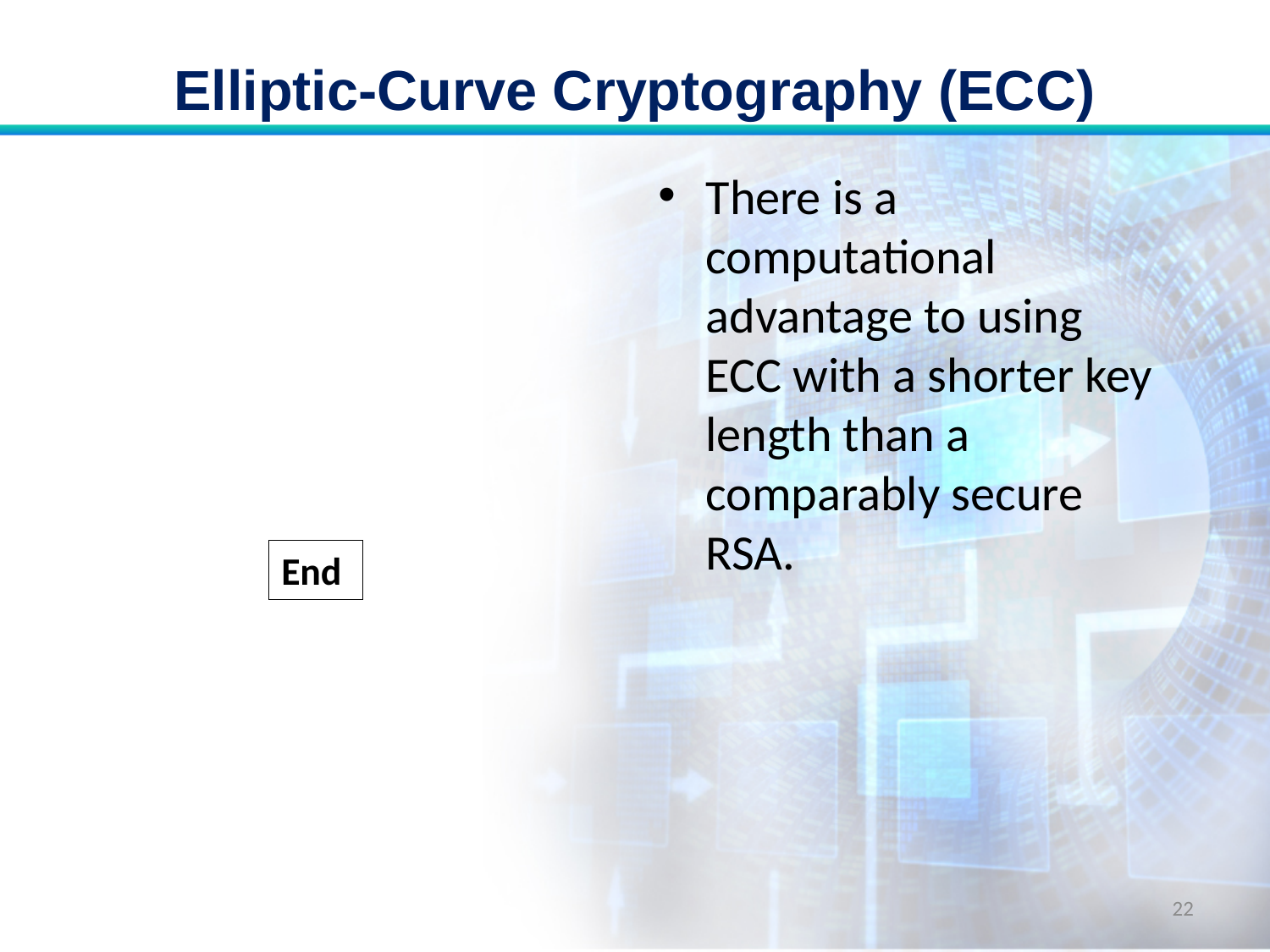

# Elliptic-Curve Cryptography (ECC)
There is a computational advantage to using ECC with a shorter key length than a comparably secure RSA.
End
22